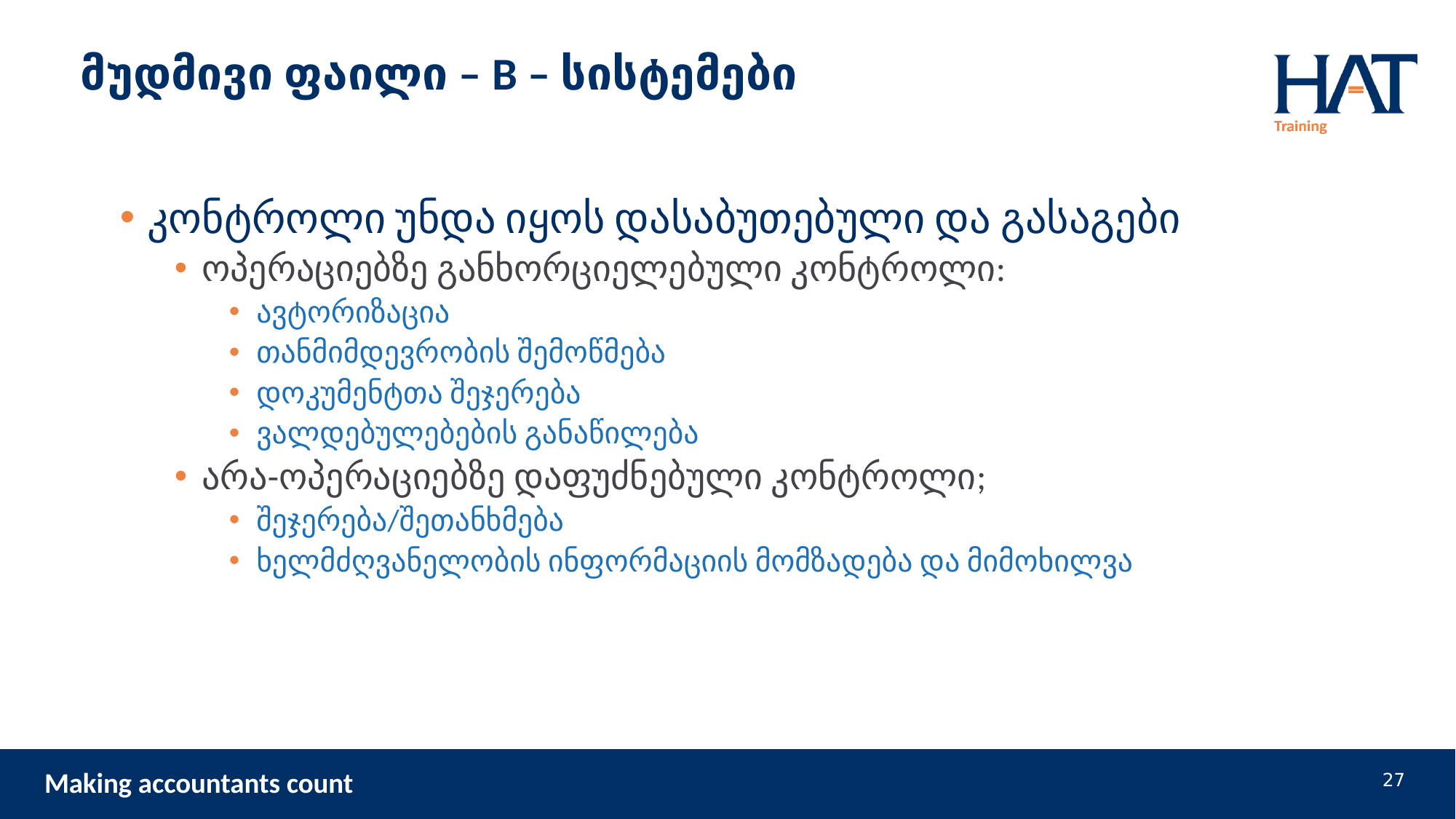

# მუდმივი ფაილი – B – სისტემები
კონტროლი უნდა იყოს დასაბუთებული და გასაგები
ოპერაციებზე განხორციელებული კონტროლი:
ავტორიზაცია
თანმიმდევრობის შემოწმება
დოკუმენტთა შეჯერება
ვალდებულებების განაწილება
არა-ოპერაციებზე დაფუძნებული კონტროლი;
შეჯერება/შეთანხმება
ხელმძღვანელობის ინფორმაციის მომზადება და მიმოხილვა
27